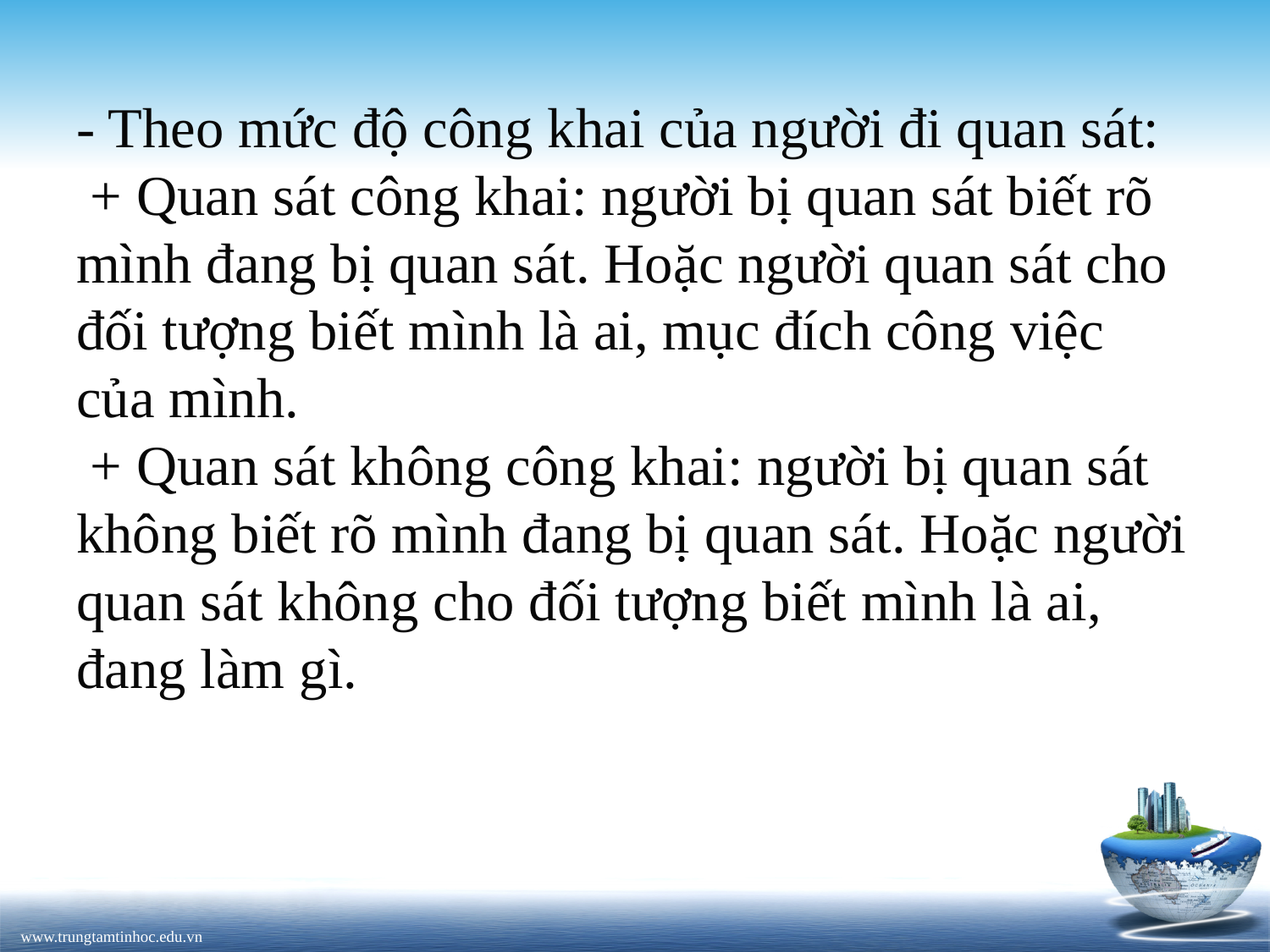

- Theo mức độ công khai của người đi quan sát:
 + Quan sát công khai: người bị quan sát biết rõ mình đang bị quan sát. Hoặc người quan sát cho đối tượng biết mình là ai, mục đích công việc của mình.
 + Quan sát không công khai: người bị quan sát không biết rõ mình đang bị quan sát. Hoặc người quan sát không cho đối tượng biết mình là ai, đang làm gì.